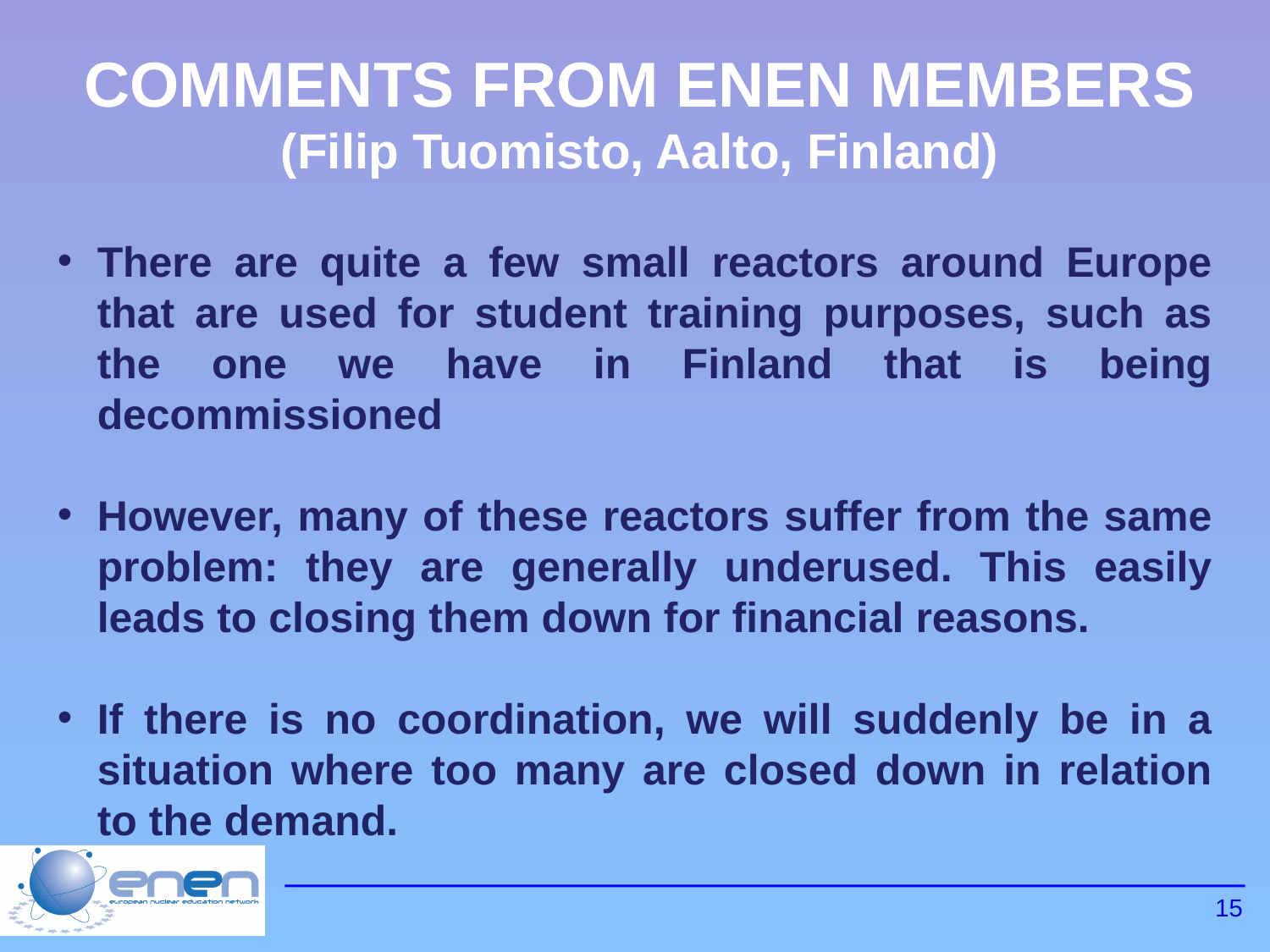

COMMENTS FROM ENEN MEMBERS
(Filip Tuomisto, Aalto, Finland)

There are quite a few small reactors around Europe that are used for student training purposes, such as the one we have in Finland that is being decommissioned

However, many of these reactors suffer from the same problem: they are generally underused. This easily leads to closing them down for financial reasons.

If there is no coordination, we will suddenly be in a situation where too many are closed down in relation to the demand.